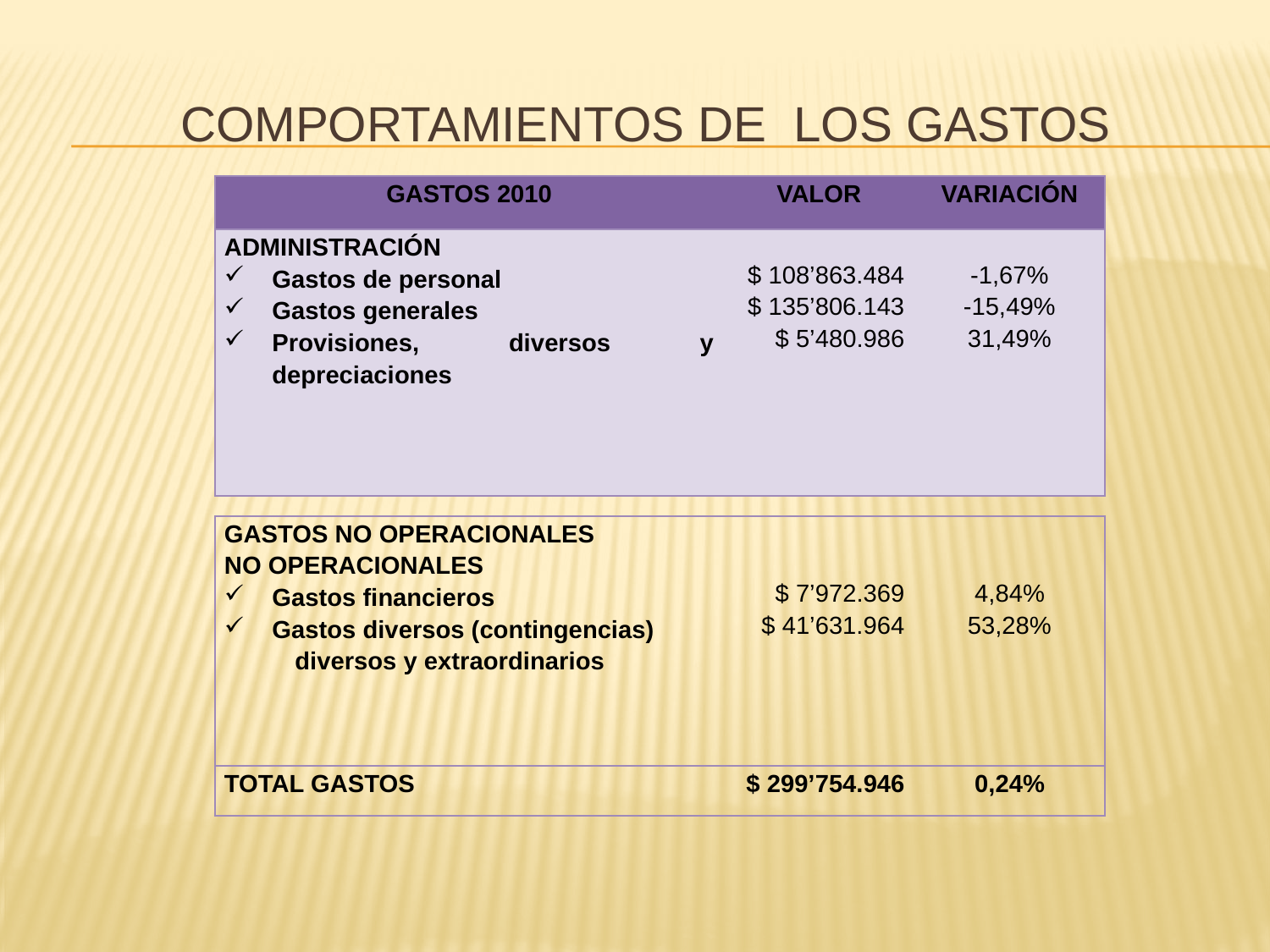

# COMPORTAMIENTOS DE  LOS GASTOS
| GASTOS 2010 | VALOR | VARIACIÓN |
| --- | --- | --- |
| ADMINISTRACIÓN Gastos de personal Gastos generales Provisiones, diversos y depreciaciones | $ 108’863.484 $ 135’806.143 $ 5’480.986 | -1,67% -15,49% 31,49% |
| GASTOS NO OPERACIONALES NO OPERACIONALES Gastos financieros Gastos diversos (contingencias) diversos y extraordinarios | $ 7’972.369 $ 41’631.964 | 4,84% 53,28% |
| --- | --- | --- |
| TOTAL GASTOS | $ 299’754.946 | 0,24% |